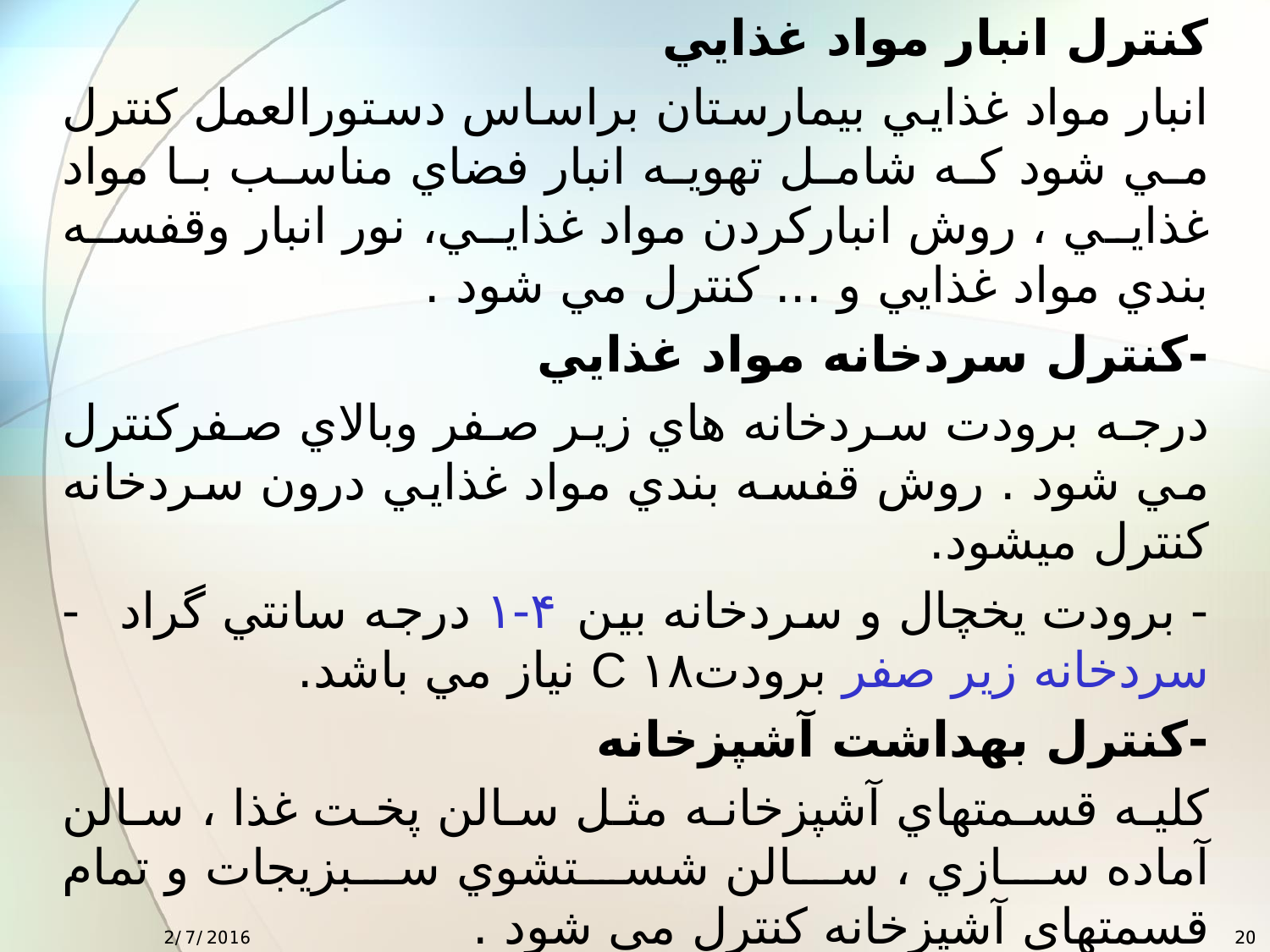

كنترل انبار مواد غذايي
انبار مواد غذايي بيمارستان براساس دستورالعمل كنترل مي شود كه شامل تهويه انبار فضاي مناسب با مواد غذايي ، روش انباركردن مواد غذايي، نور انبار وقفسه بندي مواد غذايي و ... كنترل مي شود .
-كنترل سردخانه مواد غذايي
درجه برودت سردخانه هاي زير صفر وبالاي صفركنترل مي شود . روش قفسه بندي مواد غذايي درون سردخانه كنترل ميشود.
- برودت يخچال و سردخانه بين ۴-۱ درجه سانتي گراد  - سردخانه زير صفر برودتC ۱۸ نياز مي باشد.
-كنترل بهداشت آشپزخانه
كليه قسمتهاي آشپزخانه مثل سالن پخت غذا ، سالن آماده سازي ، سالن شستشوي سبزيجات و تمام قسمتهاي آشپزخانه كنترل مي شود .

2/7/2016
20